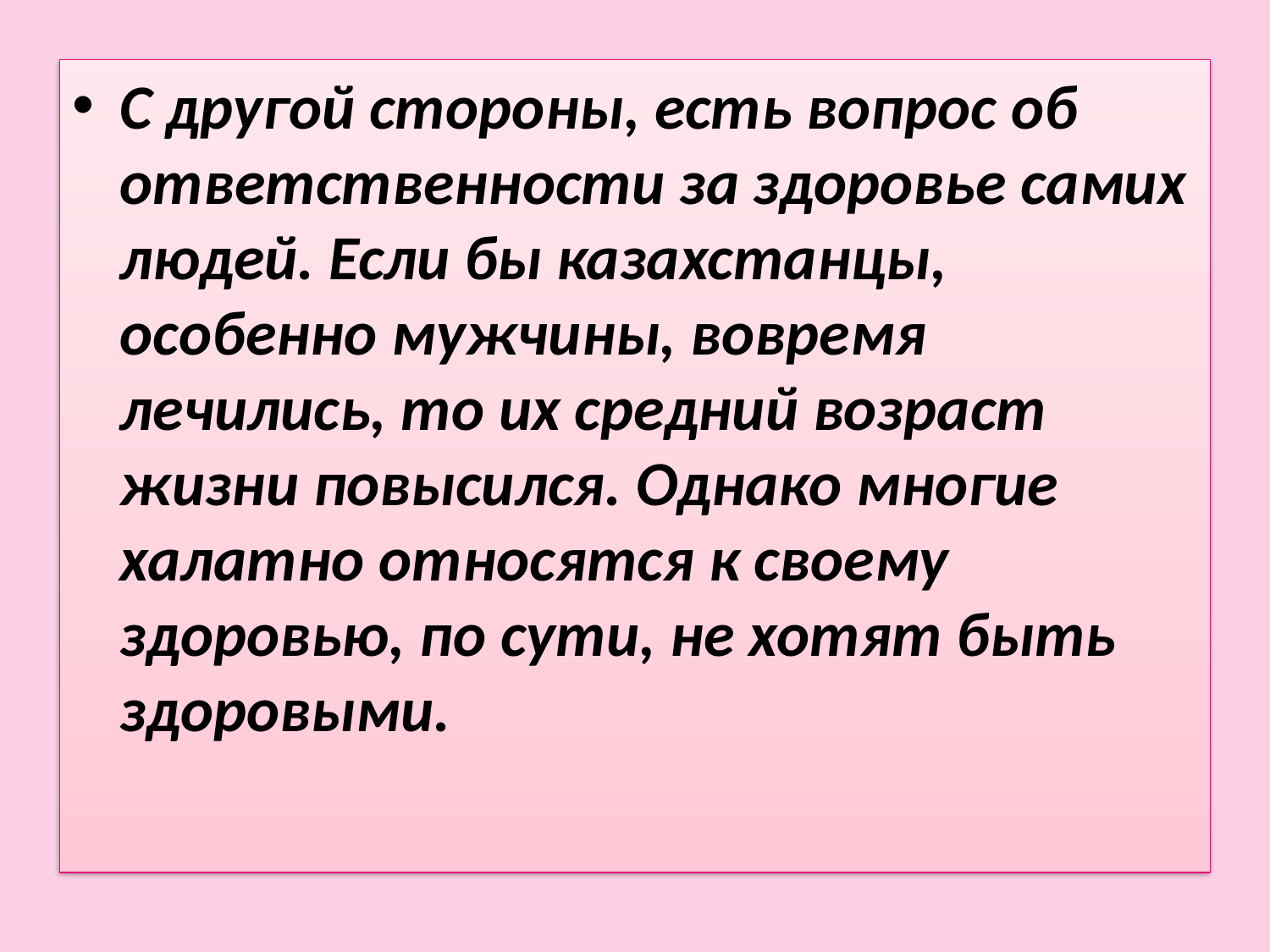

#
С другой стороны, есть вопрос об ответственности за здоровье самих людей. Если бы казахстанцы, особенно мужчины, вовремя лечились, то их средний возраст жизни повысился. Однако многие халатно относятся к своему здоровью, по сути, не хотят быть здоровыми.